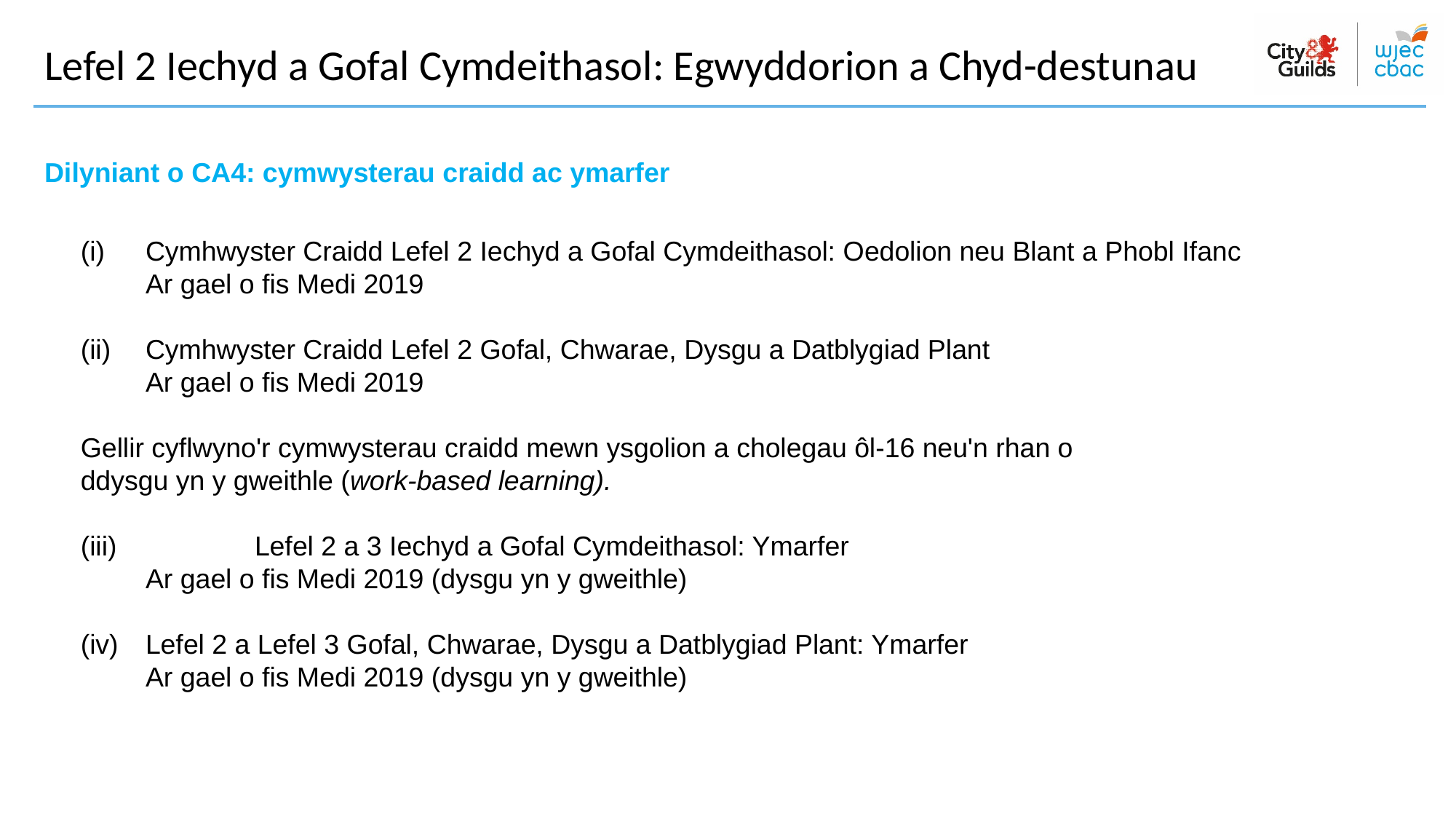

# Lefel 2 Iechyd a Gofal Cymdeithasol: Egwyddorion a Chyd-destunau

Dilyniant o CA4: cymwysterau craidd ac ymarfer
Cymhwyster Craidd Lefel 2 Iechyd a Gofal Cymdeithasol: Oedolion neu Blant a Phobl Ifanc
Ar gael o fis Medi 2019

(ii)	Cymhwyster Craidd Lefel 2 Gofal, Chwarae, Dysgu a Datblygiad Plant
Ar gael o fis Medi 2019

Gellir cyflwyno'r cymwysterau craidd mewn ysgolion a cholegau ôl-16 neu'n rhan o
ddysgu yn y gweithle (work-based learning).

(iii)		Lefel 2 a 3 Iechyd a Gofal Cymdeithasol: Ymarfer
Ar gael o fis Medi 2019 (dysgu yn y gweithle)

(iv)	Lefel 2 a Lefel 3 Gofal, Chwarae, Dysgu a Datblygiad Plant: Ymarfer
	Ar gael o fis Medi 2019 (dysgu yn y gweithle)